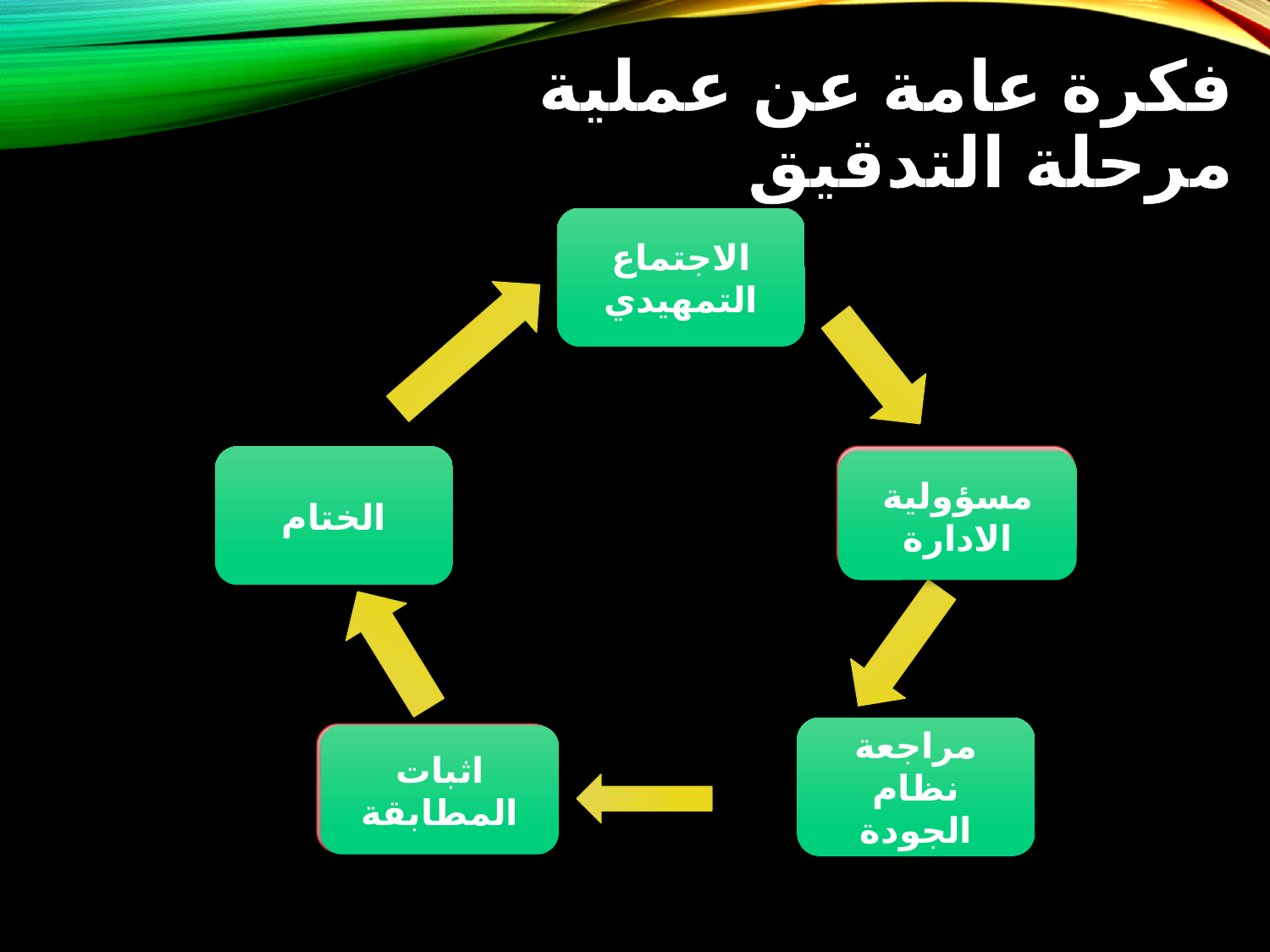

# فكرة عامة عن عملية مرحلة التدقيق

الاجتماع التمهيدي

الختام
مسؤولية الادارة
مسؤولية الادارة

مراجعة نظام الجودة
اثبات المطابقة
اثبات المطابقة